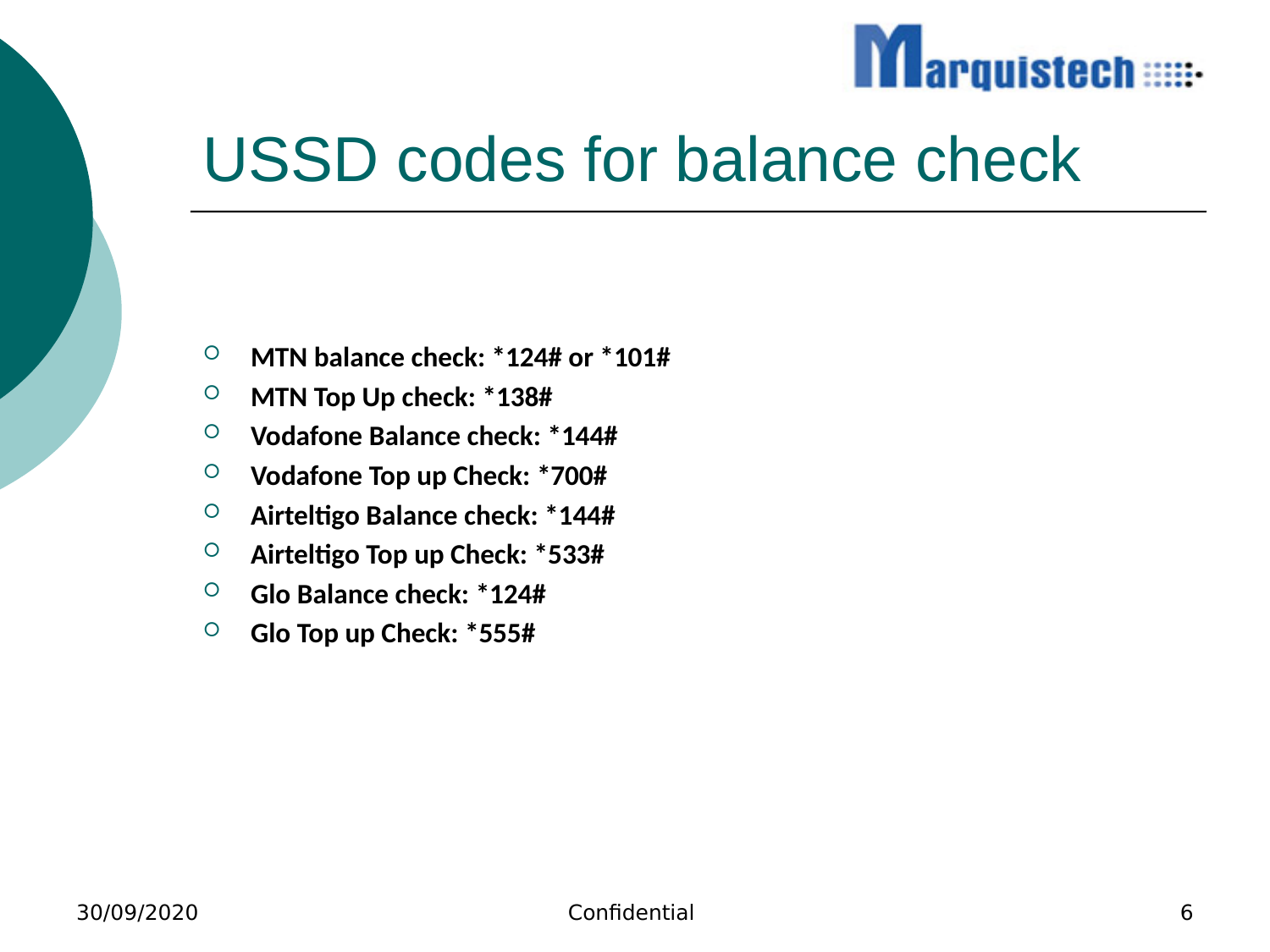

# USSD codes for balance check

MTN balance check: *124# or *101#
MTN Top Up check: *138#
Vodafone Balance check: *144#
Vodafone Top up Check: *700#
Airteltigo Balance check: *144#
Airteltigo Top up Check: *533#
Glo Balance check: *124#
Glo Top up Check: *555#

30/09/2020
Confidential
6